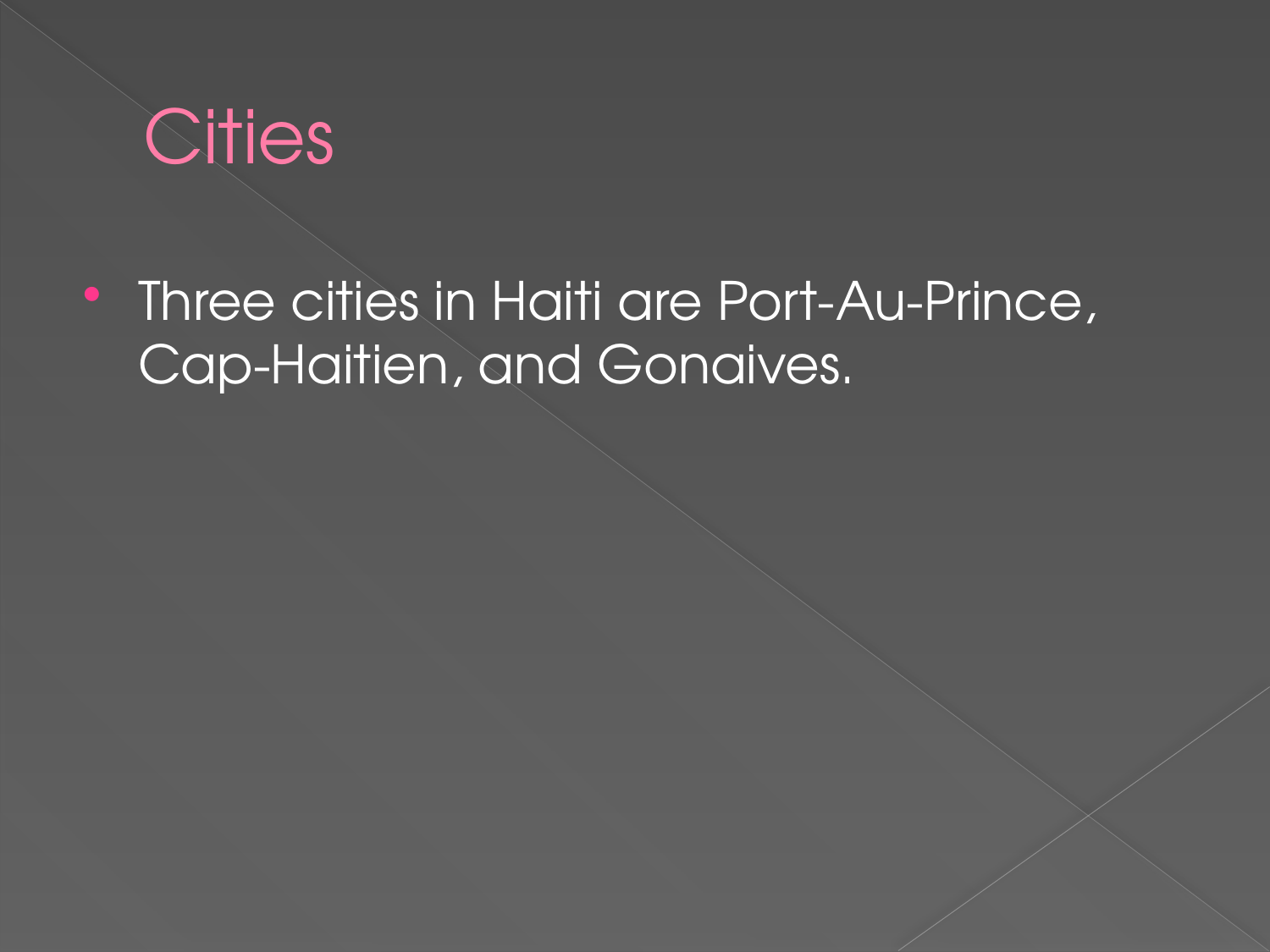

# Cities
Three cities in Haiti are Port-Au-Prince, Cap-Haitien, and Gonaives.